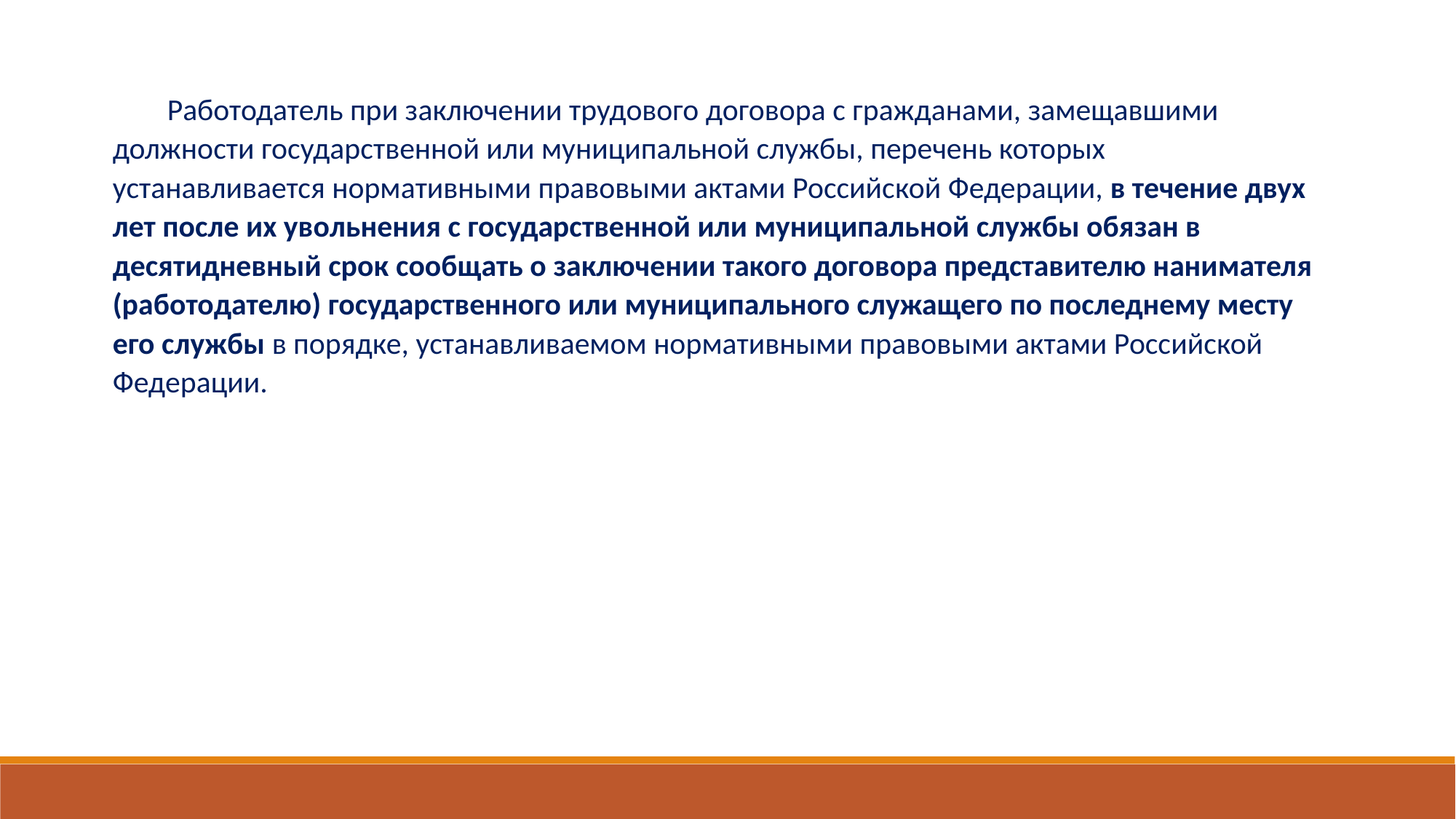

Работодатель при заключении трудового договора с гражданами, замещавшими должности государственной или муниципальной службы, перечень которых устанавливается нормативными правовыми актами Российской Федерации, в течение двух лет после их увольнения с государственной или муниципальной службы обязан в десятидневный срок сообщать о заключении такого договора представителю нанимателя (работодателю) государственного или муниципального служащего по последнему месту его службы в порядке, устанавливаемом нормативными правовыми актами Российской Федерации.